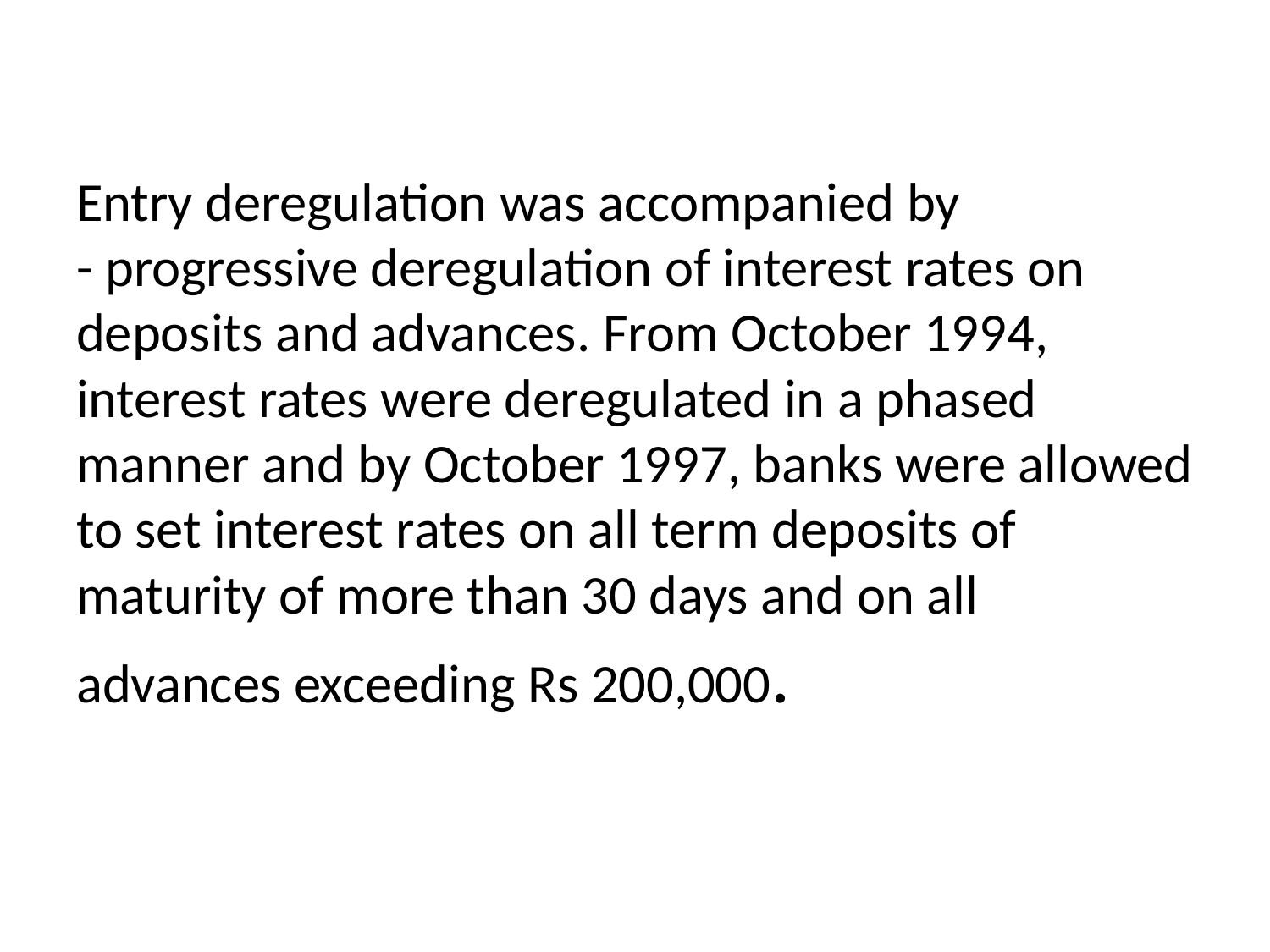

# Entry deregulation was accompanied by - progressive deregulation of interest rates on deposits and advances. From October 1994, interest rates were deregulated in a phased manner and by October 1997, banks were allowed to set interest rates on all term deposits of maturity of more than 30 days and on all advances exceeding Rs 200,000.